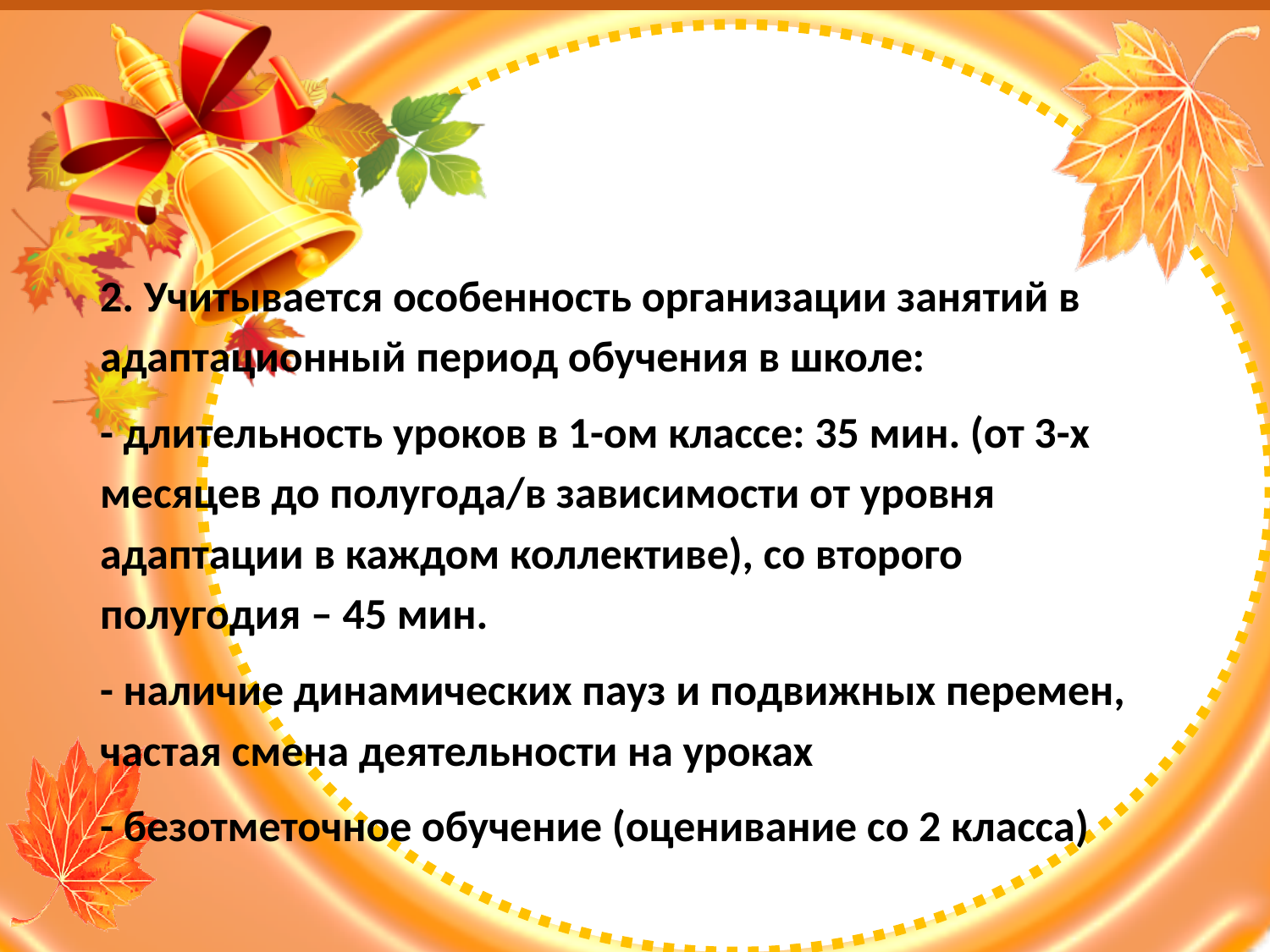

#
2. Учитывается особенность организации занятий в адаптационный период обучения в школе:
- длительность уроков в 1-ом классе: 35 мин. (от 3-х месяцев до полугода/в зависимости от уровня адаптации в каждом коллективе), со второго полугодия – 45 мин.
- наличие динамических пауз и подвижных перемен, частая смена деятельности на уроках
- безотметочное обучение (оценивание со 2 класса)